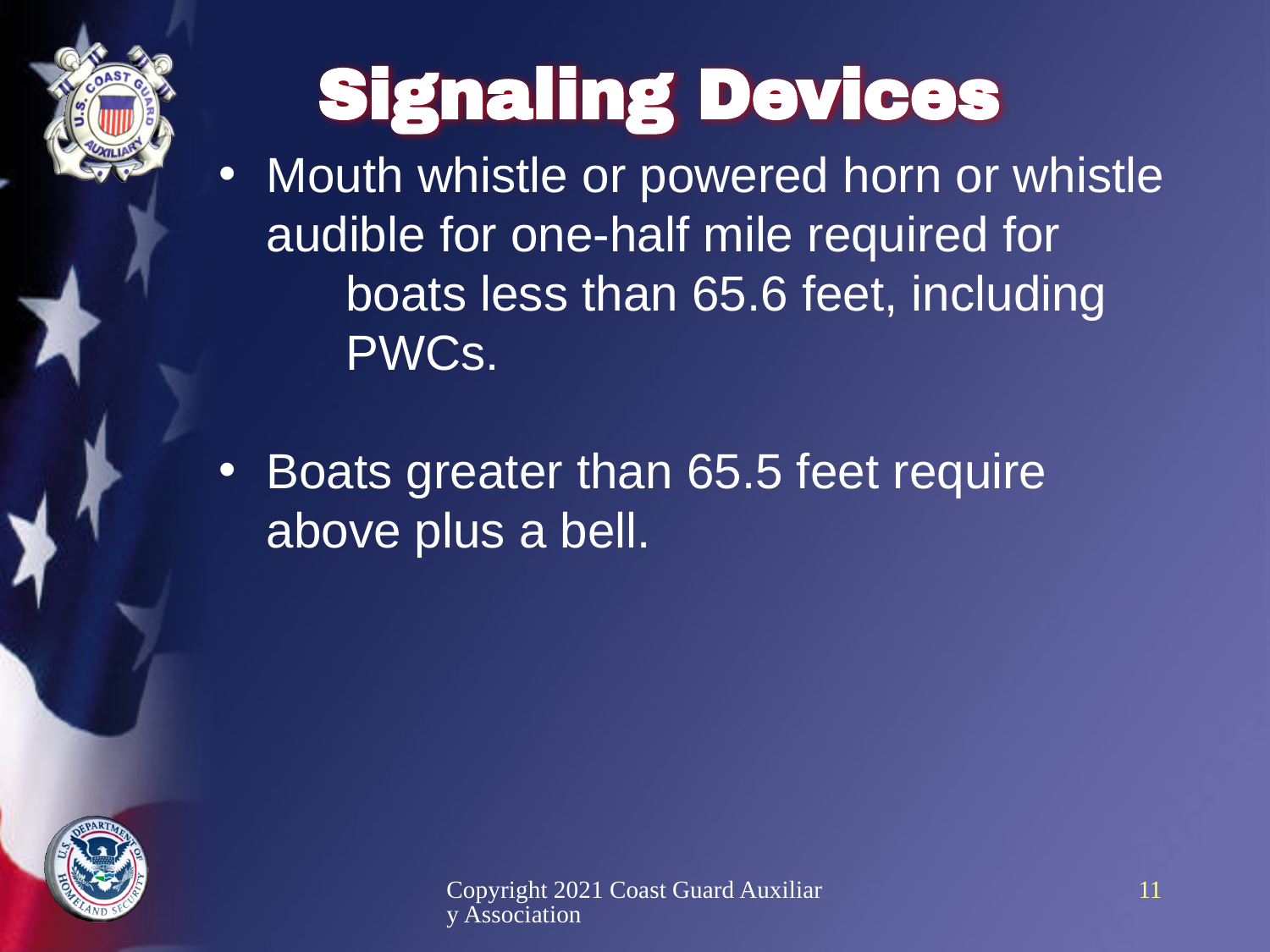

# Signaling Devices
Mouth whistle or powered horn or whistle audible for one-half mile required for
	boats less than 65.6 feet, including  	PWCs.

Boats greater than 65.5 feet require above plus a bell.

Copyright 2021 Coast Guard Auxiliary Association
11